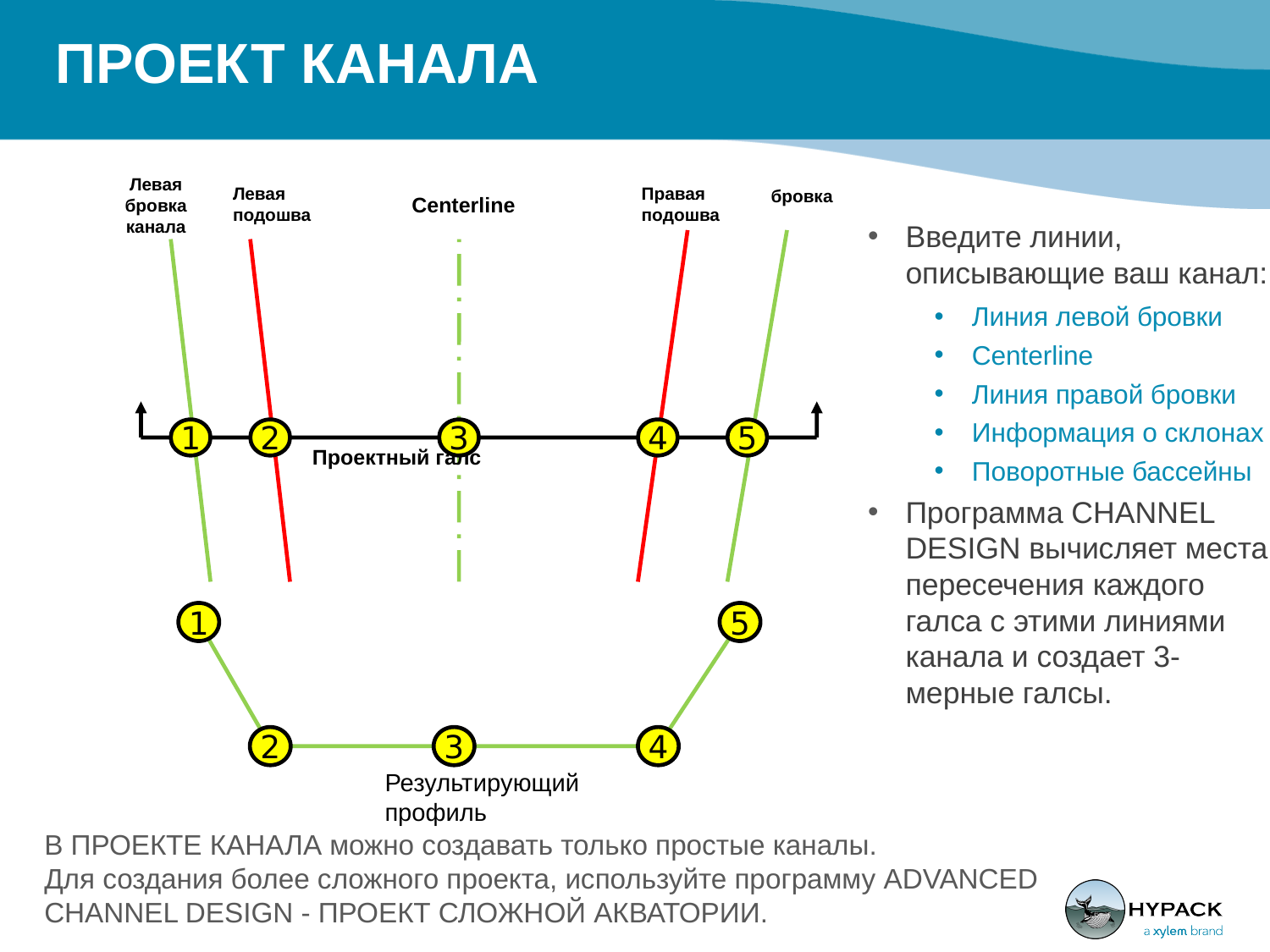

# ПРОЕКТ КАНАЛА
Правая бровка
Левая бровка канала
Левая подошва
Правая подошва
Centerline

1
2
3
4
5

Проектный галс
Введите линии, описывающие ваш канал:
Линия левой бровки
Centerline
Линия правой бровки
Информация о склонах
Поворотные бассейны
Программа CHANNEL DESIGN вычисляет места пересечения каждого галса с этими линиями канала и создает 3-мерные галсы.
1
5

2
3
4
Результирующий профиль

Вид в плане
В ПРОЕКТЕ КАНАЛА можно создавать только простые каналы.
Для создания более сложного проекта, используйте программу ADVANCED CHANNEL DESIGN - ПРОЕКТ СЛОЖНОЙ АКВАТОРИИ.